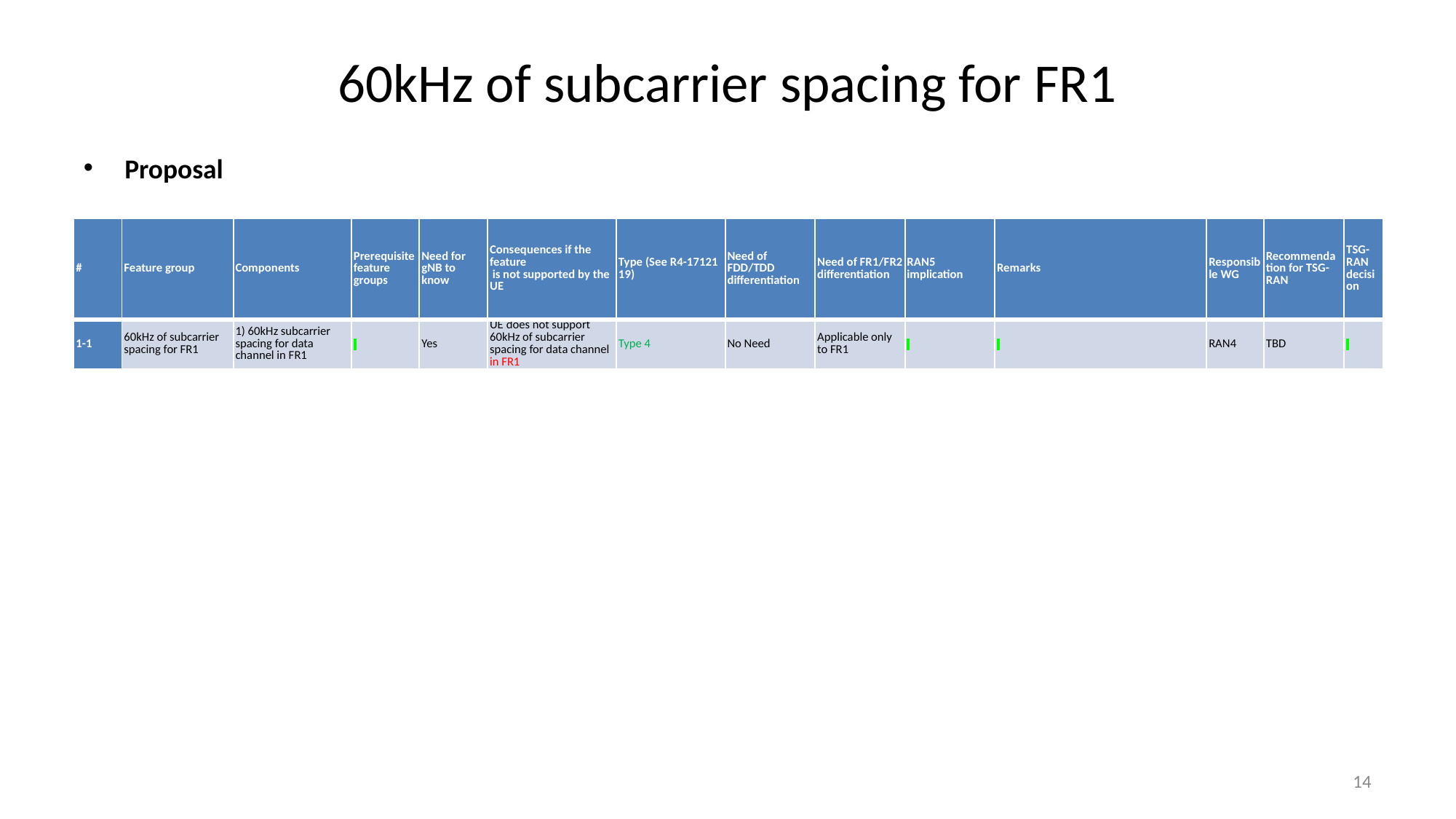

# 60kHz of subcarrier spacing for FR1
Proposal
| # | Feature group | Components | Prerequisite feature groups | Need for gNB to know | Consequences if the feature is not supported by the UE | Type (See R4-17121 19) | Need of FDD/TDD differentiation | Need of FR1/FR2 differentiation | RAN5 implication | Remarks | Responsible WG | Recommendation for TSG-RAN | TSG-RAN decision |
| --- | --- | --- | --- | --- | --- | --- | --- | --- | --- | --- | --- | --- | --- |
| 1-1 | 60kHz of subcarrier spacing for FR1 | 1) 60kHz subcarrier spacing for data channel in FR1 |  | Yes | UE does not support 60kHz of subcarrier spacing for data channel in FR1 | Type 4 | No Need | Applicable only to FR1 |  |  | RAN4 | TBD |  |
14